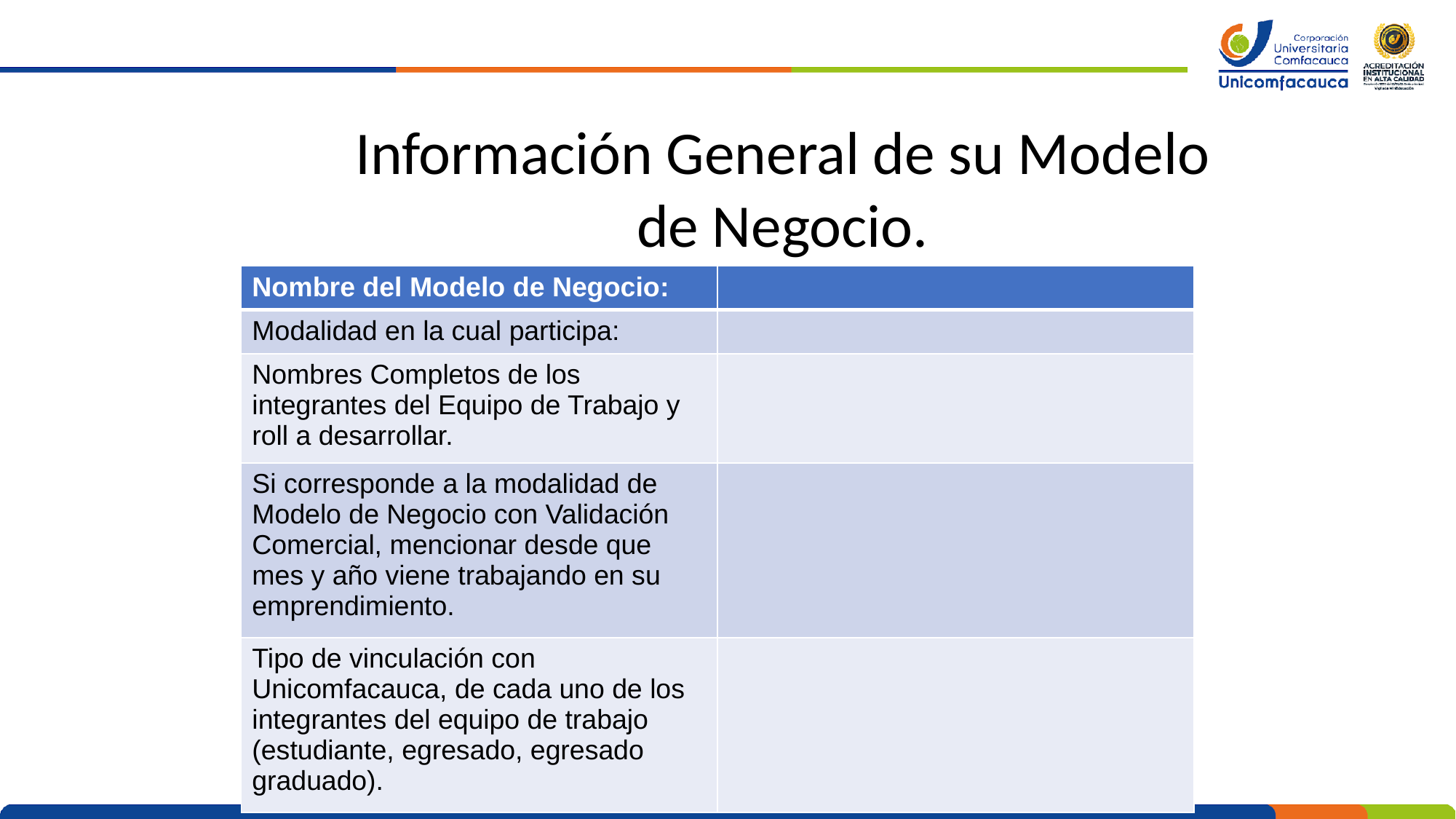

Información General de su Modelo de Negocio.
| Nombre del Modelo de Negocio: |  |
| --- | --- |
| Modalidad en la cual participa: |  |
| Nombres Completos de los integrantes del Equipo de Trabajo y roll a desarrollar. |  |
| Si corresponde a la modalidad de Modelo de Negocio con Validación Comercial, mencionar desde que mes y año viene trabajando en su emprendimiento. |  |
| Tipo de vinculación con Unicomfacauca, de cada uno de los integrantes del equipo de trabajo (estudiante, egresado, egresado graduado). |  |